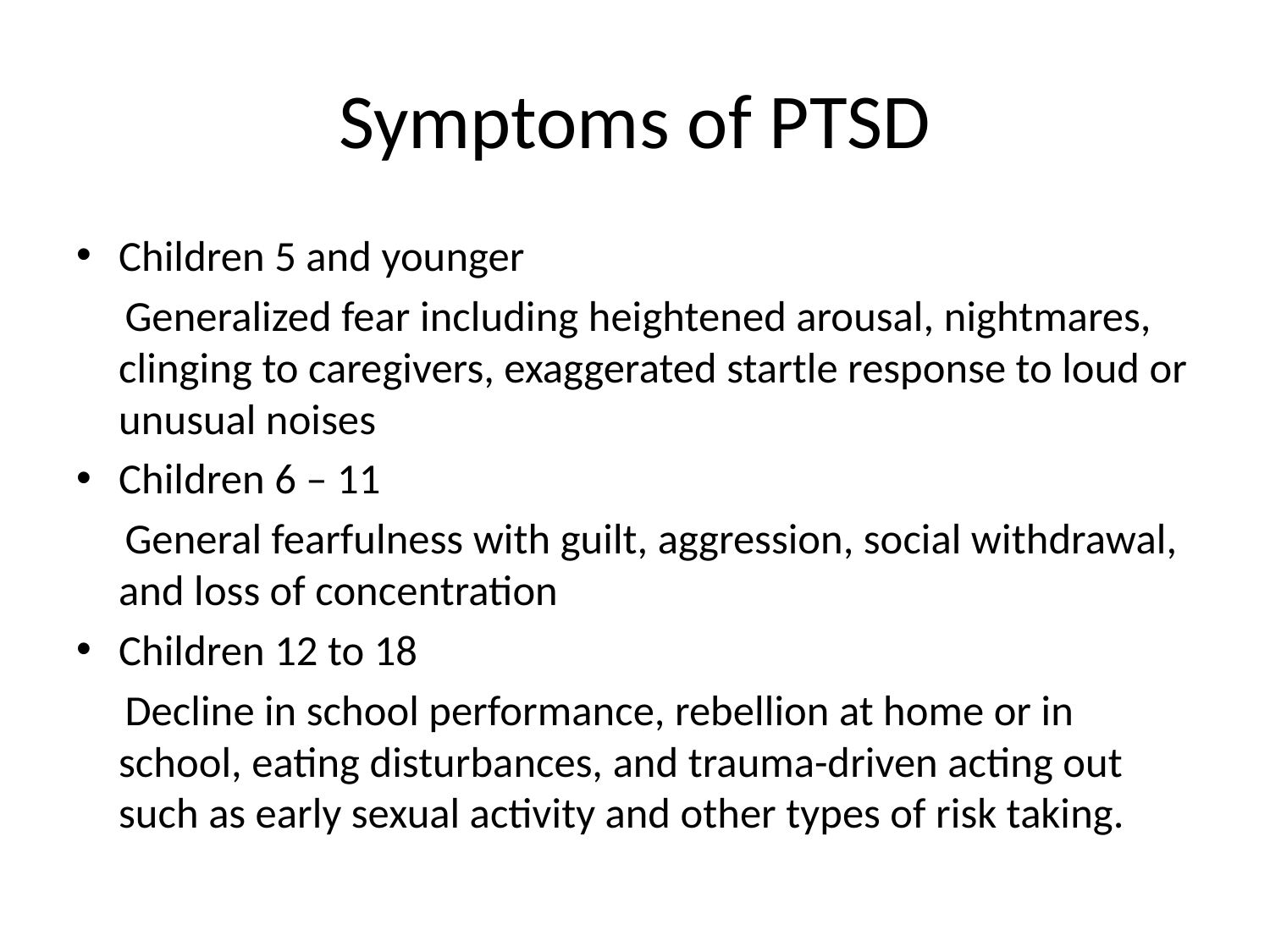

# Symptoms of PTSD
Children 5 and younger
     Generalized fear including heightened arousal, nightmares, clinging to caregivers, exaggerated startle response to loud or unusual noises
Children 6 – 11
     General fearfulness with guilt, aggression, social withdrawal, and loss of concentration
Children 12 to 18
     Decline in school performance, rebellion at home or in school, eating disturbances, and trauma-driven acting out such as early sexual activity and other types of risk taking.